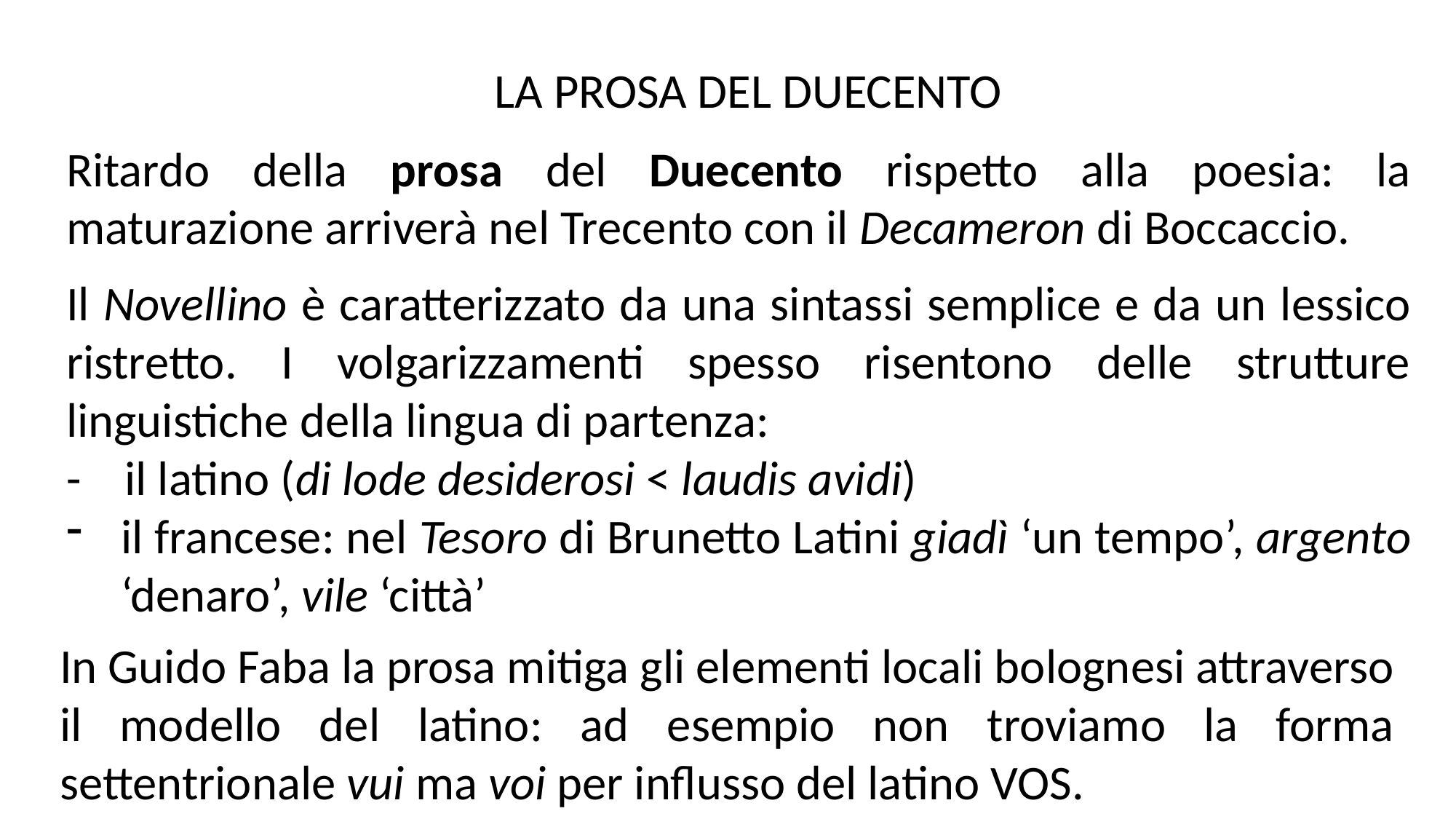

LA PROSA DEL DUECENTO
Ritardo della prosa del Duecento rispetto alla poesia: la maturazione arriverà nel Trecento con il Decameron di Boccaccio.
Il Novellino è caratterizzato da una sintassi semplice e da un lessico ristretto. I volgarizzamenti spesso risentono delle strutture linguistiche della lingua di partenza:
-    il latino (di lode desiderosi < laudis avidi)
il francese: nel Tesoro di Brunetto Latini giadì ‘un tempo’, argento ‘denaro’, vile ‘città’
In Guido Faba la prosa mitiga gli elementi locali bolognesi attraverso il modello del latino: ad esempio non troviamo la forma settentrionale vui ma voi per influsso del latino VOS.